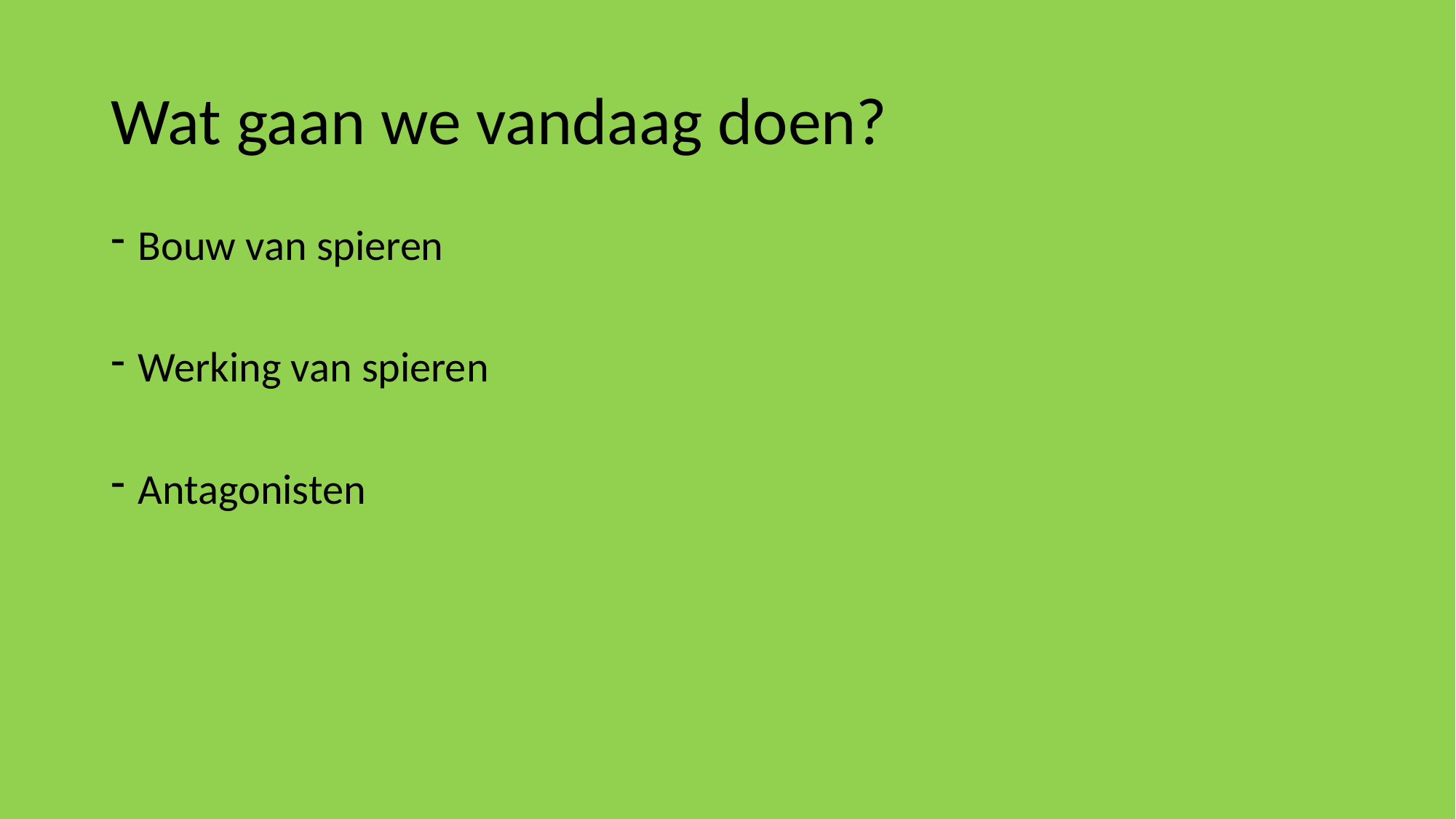

# Wat gaan we vandaag doen?
Bouw van spieren

Werking van spieren

Antagonisten